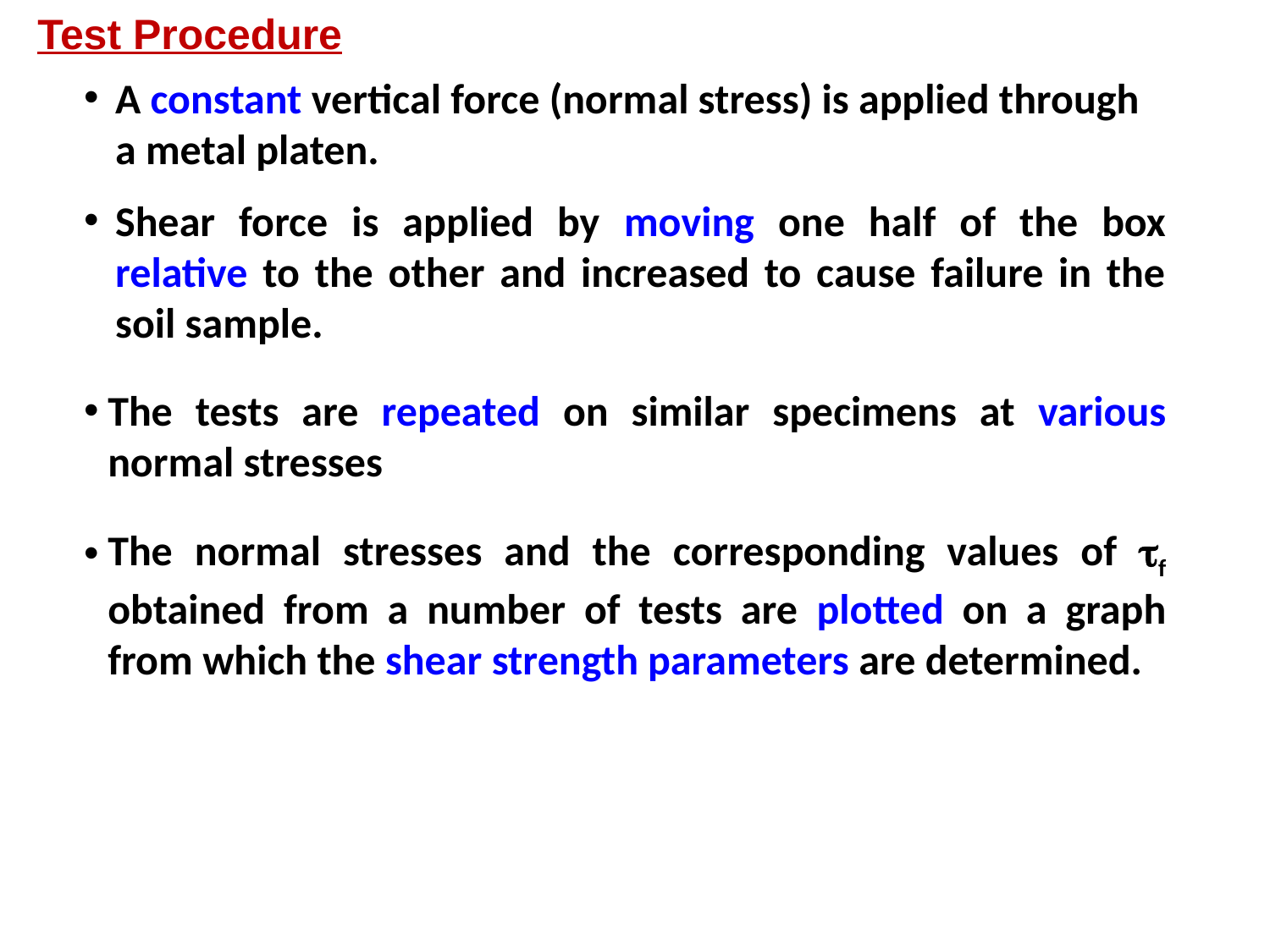

# Test Procedure
A constant vertical force (normal stress) is applied through a metal platen.
Shear force is applied by moving one half of the box relative to the other and increased to cause failure in the soil sample.
The tests are repeated on similar specimens at various normal stresses
The normal stresses and the corresponding values of τf obtained from a number of tests are plotted on a graph from which the shear strength parameters are determined.